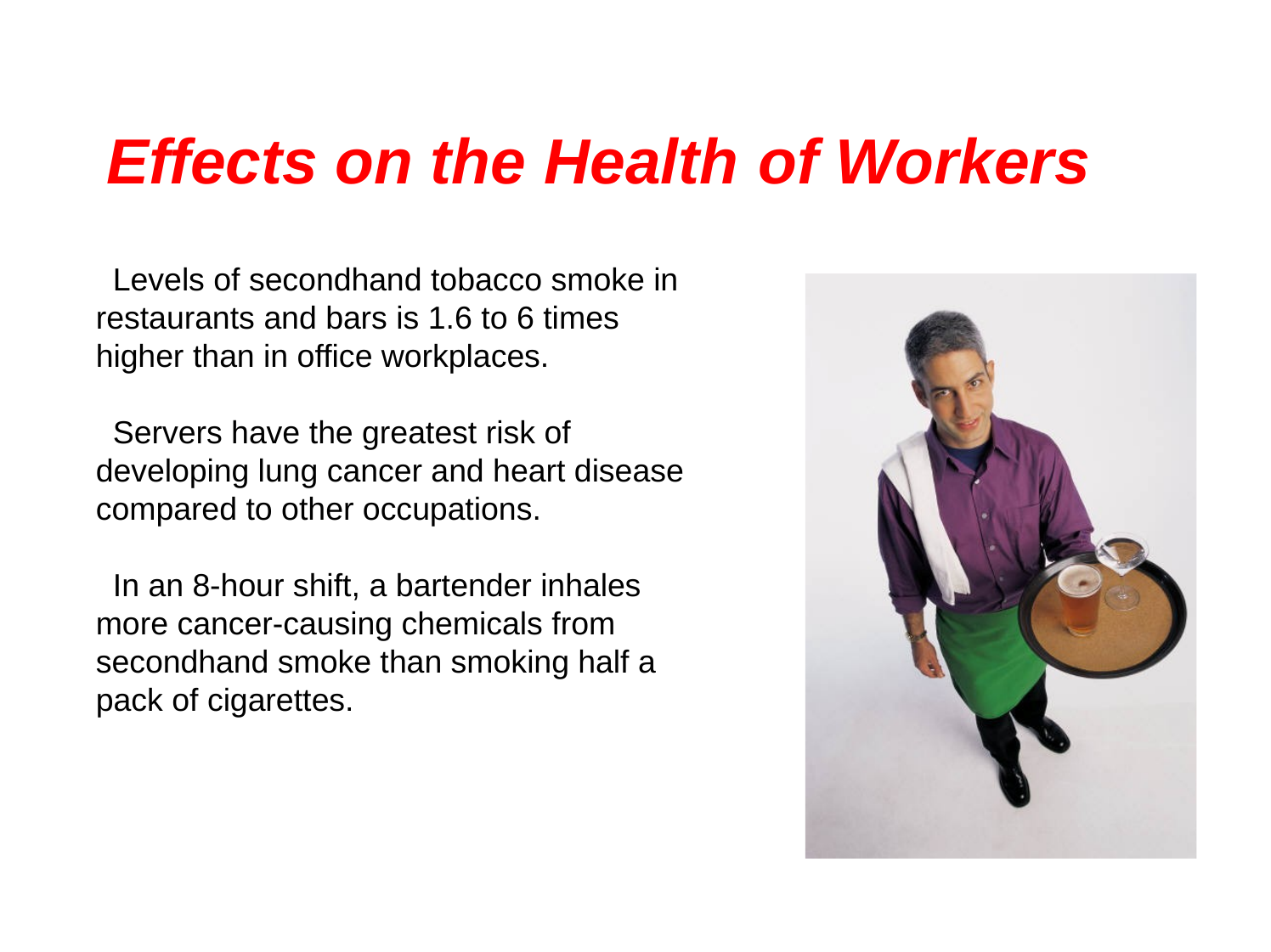

Effects on the Health
of
Workers
 Levels of secondhand tobacco smoke in
restaurants and bars is 1.6 to 6 times higher than in office workplaces.

 Servers have the greatest risk of
developing lung cancer and heart disease compared to other occupations.
 In an 8-hour shift, a bartender inhales
more cancer-causing chemicals from secondhand smoke than smoking half a pack of cigarettes.